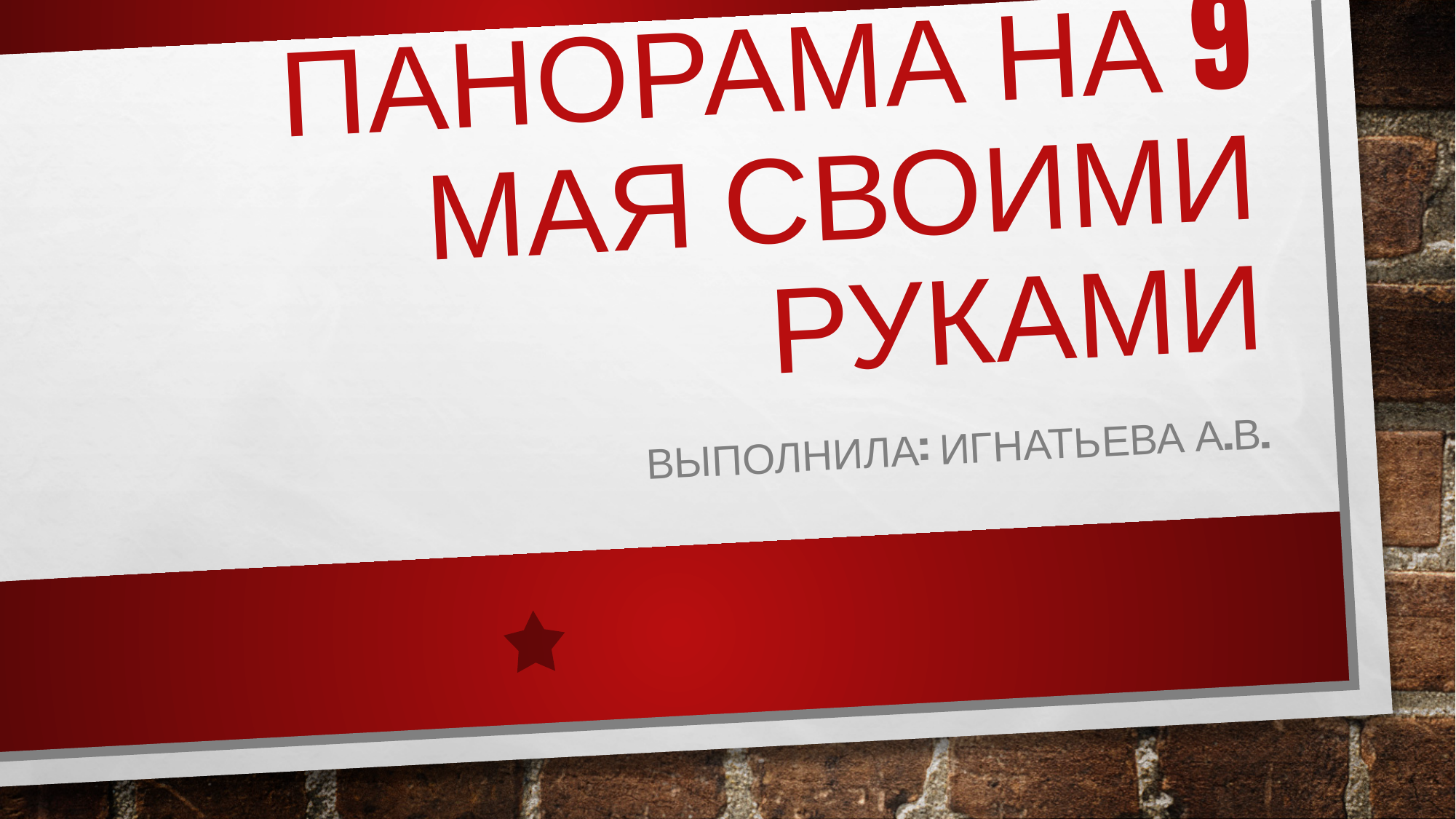

# Панорама на 9 мая своими руками
Выполнила: Игнатьева А.В.